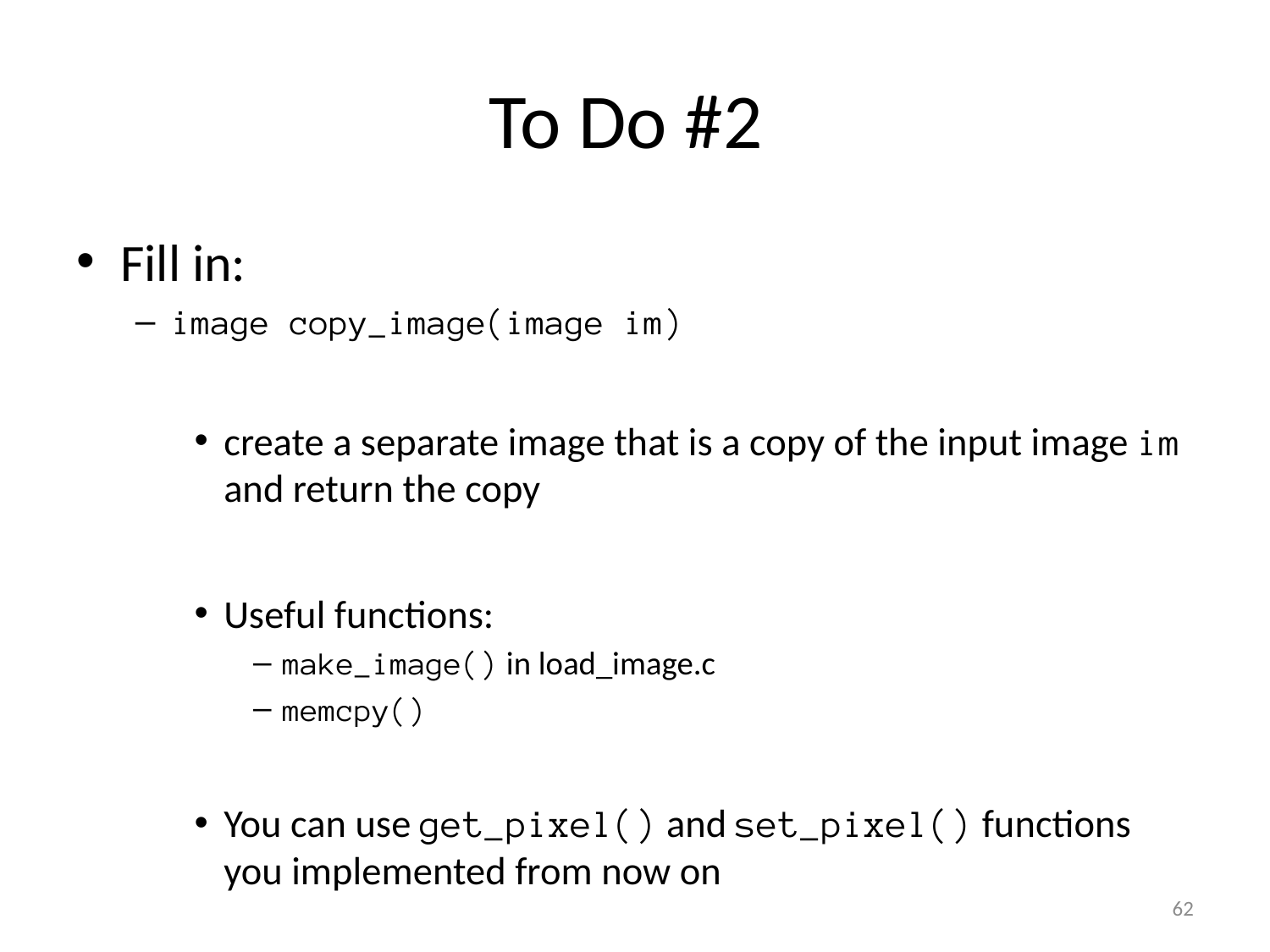

# To Do #2
Fill in:
image copy_image(image im)

create a separate image that is a copy of the input image im and return the copy

Useful functions:
make_image() in load_image.c
memcpy()

You can use get_pixel() and set_pixel() functions you implemented from now on

62